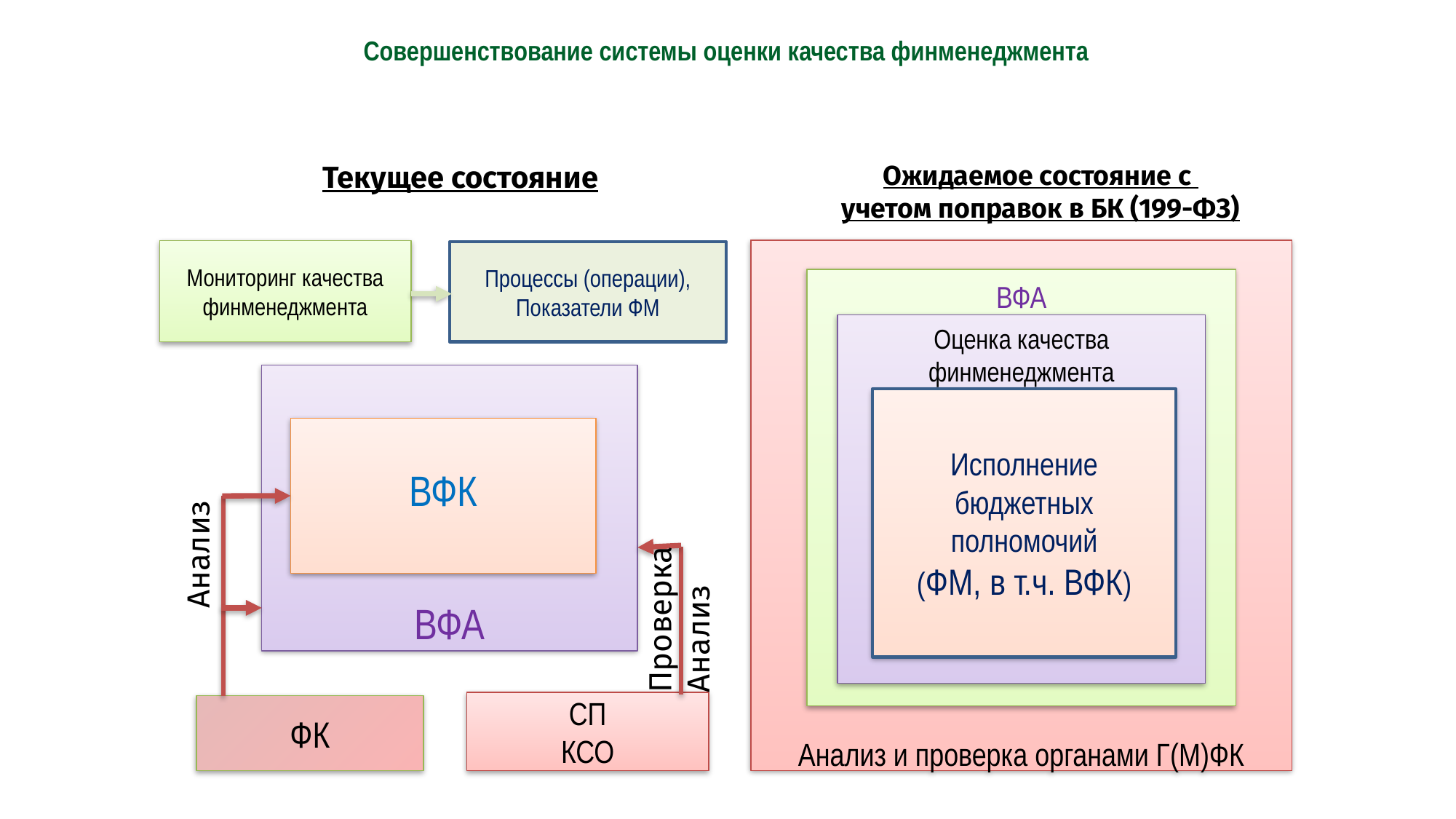

199
Совершенствование системы оценки качества финменеджмента
Текущее состояние
Ожидаемое состояние с
учетом поправок в БК (199-ФЗ)

Анализ и проверка органами Г(М)ФК

ВФА

Исполнение бюджетных полномочий
(ФМ, в т.ч. ВФК)

Мониторинг качества
финменеджмента
Процессы (операции),
Показатели ФМ
Оценка качества финменеджмента

ВФА

ВФК

Анализ
Проверка
Анализ
СП
КСО
ФК